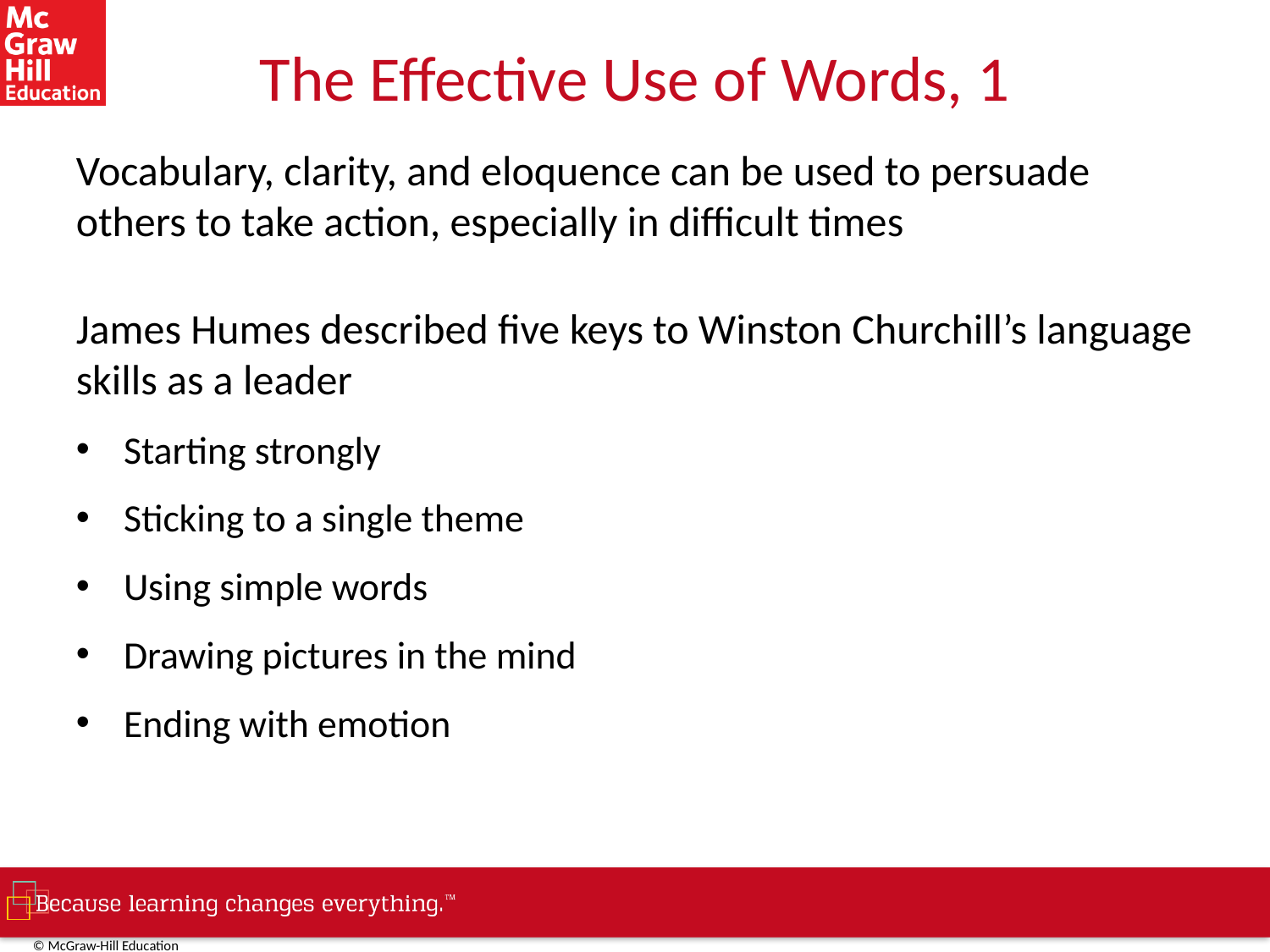

# The Effective Use of Words, 1
Vocabulary, clarity, and eloquence can be used to persuade others to take action, especially in difficult times

James Humes described five keys to Winston Churchill’s language skills as a leader
Starting strongly
Sticking to a single theme
Using simple words
Drawing pictures in the mind
Ending with emotion